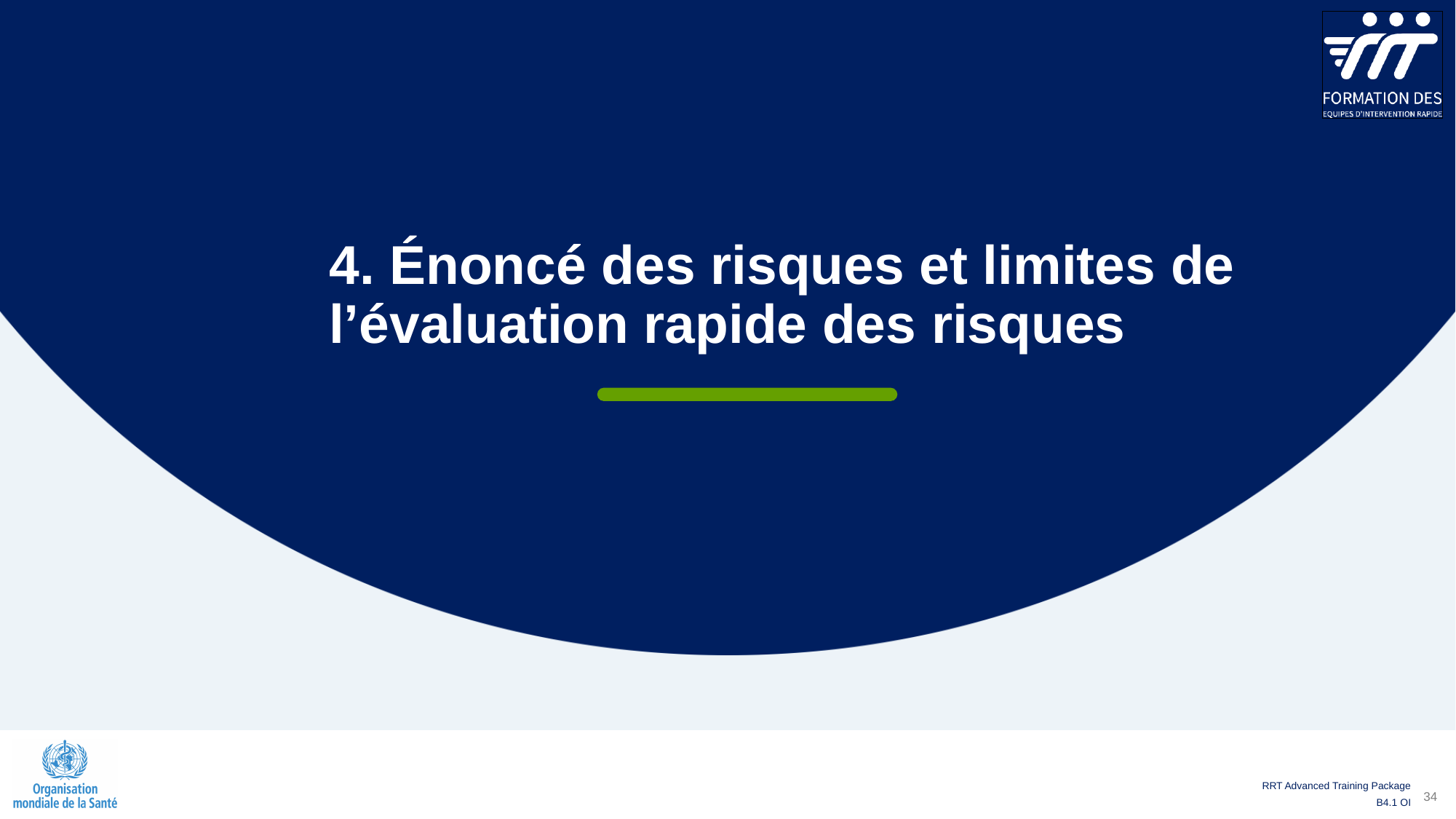

4. Énoncé des risques et limites de l’évaluation rapide des risques